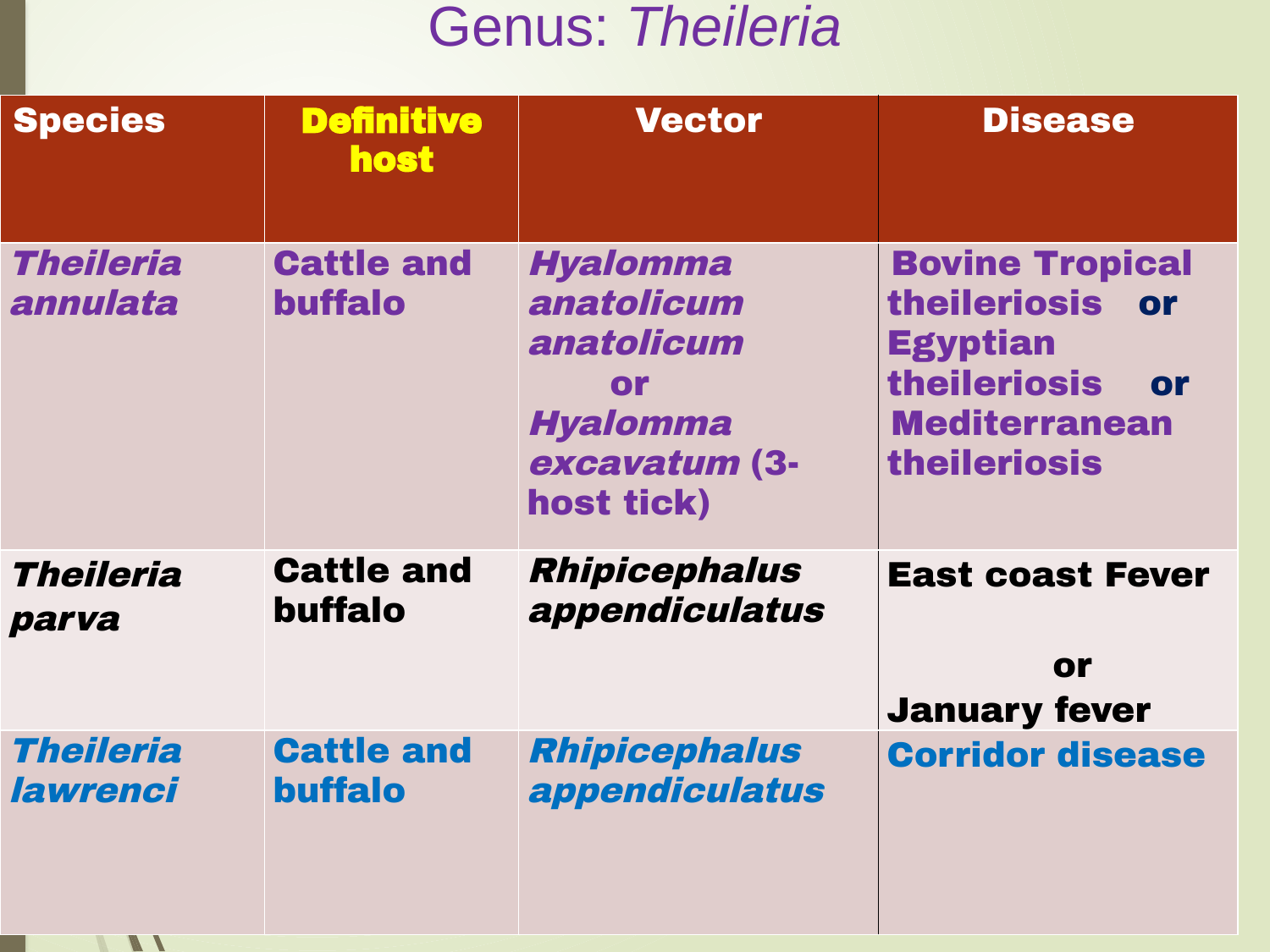

# Genus: Theileria

| Species | Definitive host | Vector | Disease |
| --- | --- | --- | --- |
| Theileria annulata | Cattle and buffalo | Hyalomma anatolicum anatolicum or Hyalomma excavatum (3-host tick) | Bovine Tropical theileriosis or Egyptian theileriosis or Mediterranean theileriosis |
| Theileria parva | Cattle and buffalo | Rhipicephalus appendiculatus | East coast Fever or January fever |
| Theileria lawrenci | Cattle and buffalo | Rhipicephalus appendiculatus | Corridor disease |